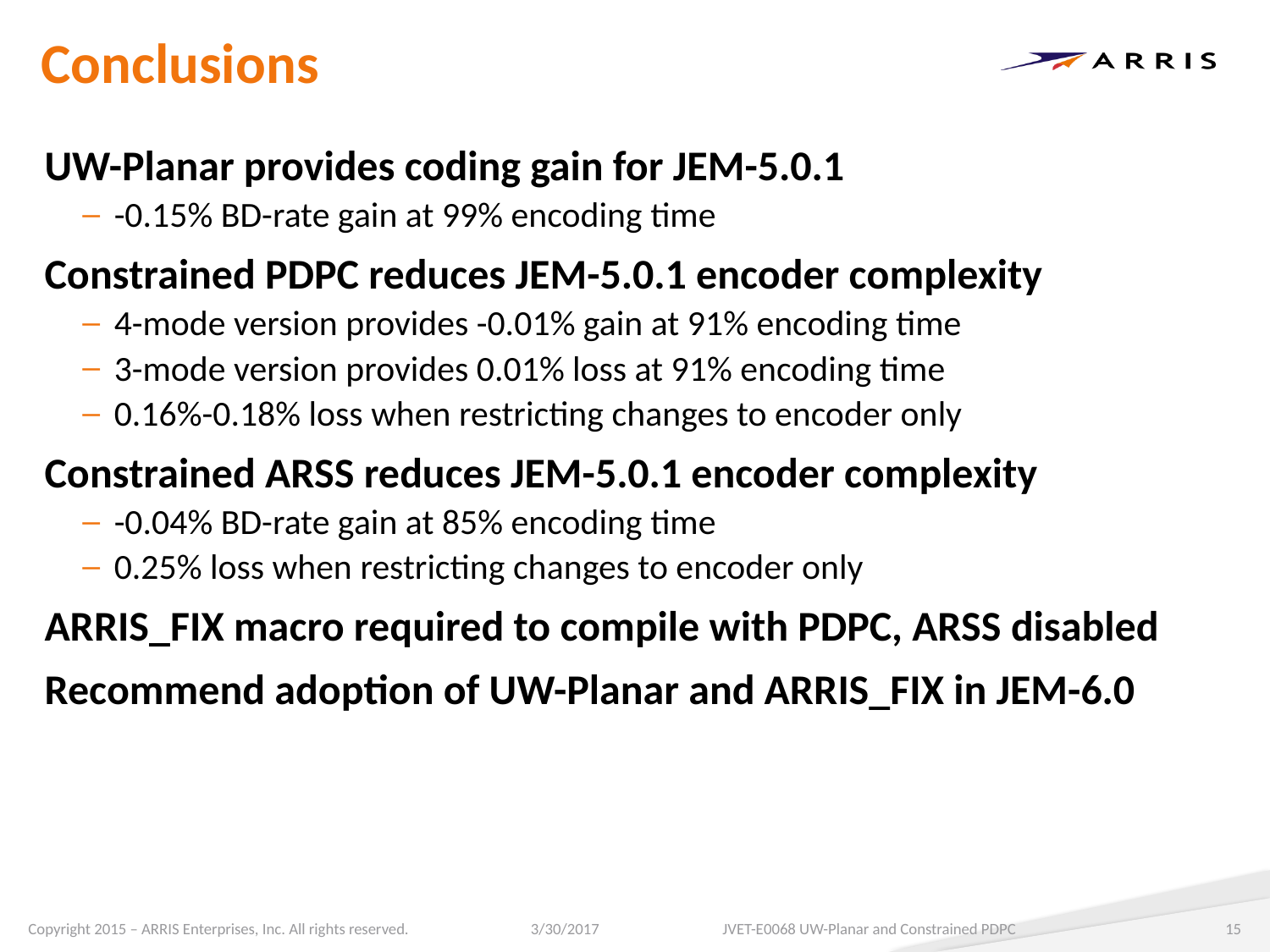

# Conclusions
UW-Planar provides coding gain for JEM-5.0.1
-0.15% BD-rate gain at 99% encoding time
Constrained PDPC reduces JEM-5.0.1 encoder complexity
4-mode version provides -0.01% gain at 91% encoding time
3-mode version provides 0.01% loss at 91% encoding time
0.16%-0.18% loss when restricting changes to encoder only
Constrained ARSS reduces JEM-5.0.1 encoder complexity
-0.04% BD-rate gain at 85% encoding time
0.25% loss when restricting changes to encoder only
ARRIS_FIX macro required to compile with PDPC, ARSS disabled
Recommend adoption of UW-Planar and ARRIS_FIX in JEM-6.0

3/30/2017
JVET-E0068 UW-Planar and Constrained PDPC
15